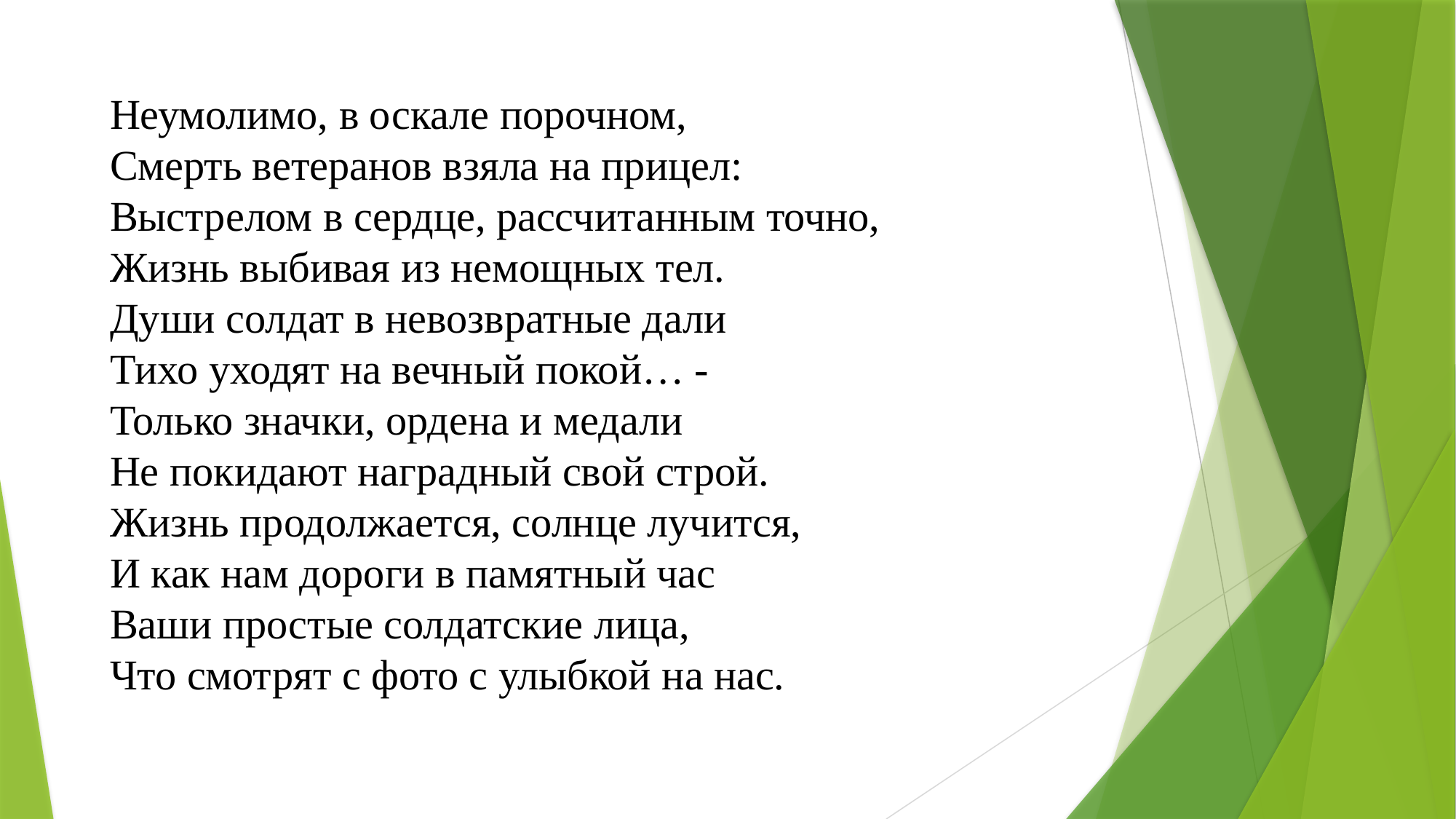

Неумолимо, в оскале порочном,
Смерть ветеранов взяла на прицел:
Выстрелом в сердце, рассчитанным точно,
Жизнь выбивая из немощных тел.
Души солдат в невозвратные дали
Тихо уходят на вечный покой… -
Только значки, ордена и медали
Не покидают наградный свой строй.
Жизнь продолжается, солнце лучится,
И как нам дороги в памятный час
Ваши простые солдатские лица,
Что смотрят с фото с улыбкой на нас.